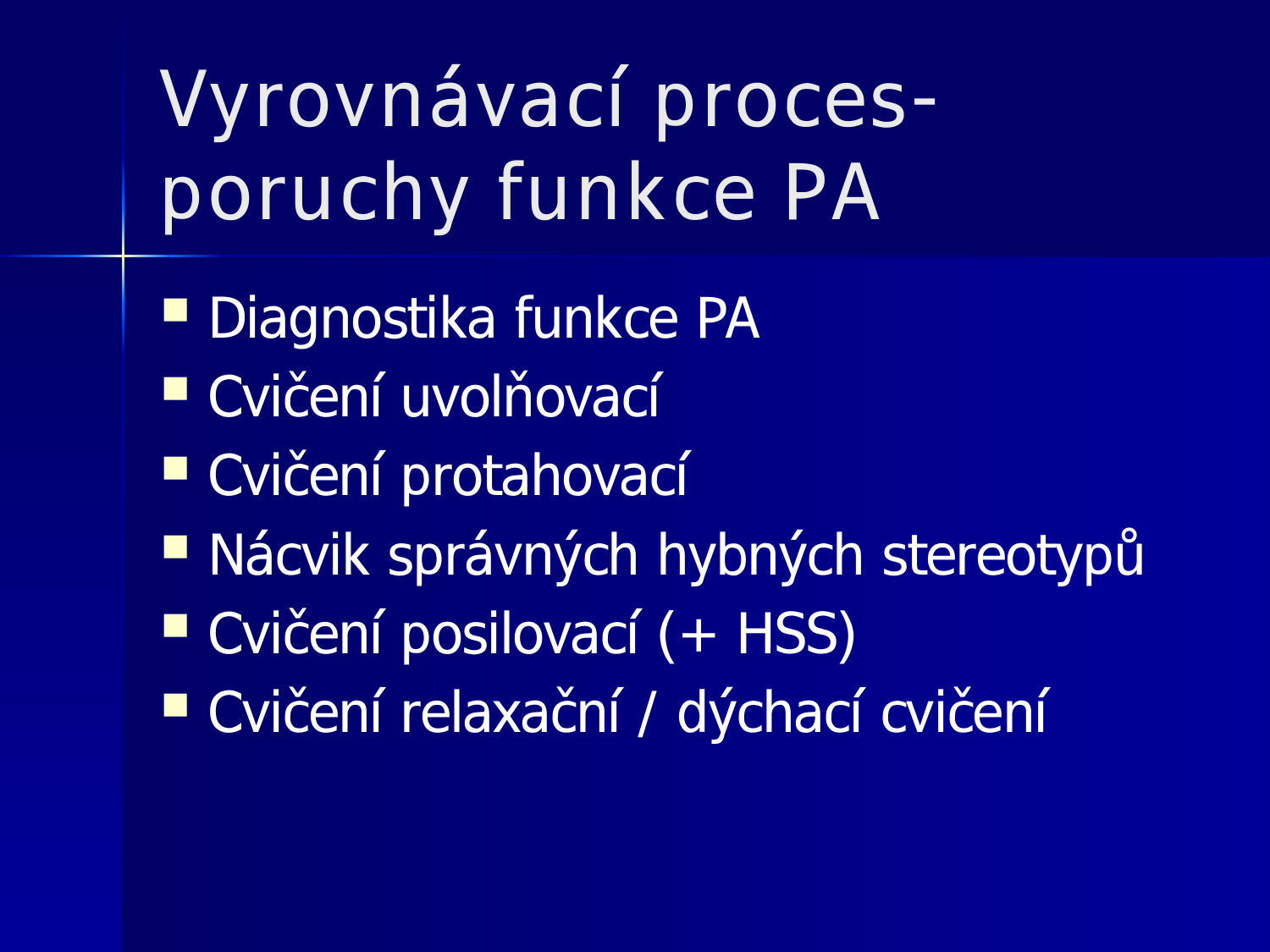

# Vyrovnávací proces- poruchy funkce PA
Diagnostika funkce PA
Cvičení uvolňovací
Cvičení protahovací
Nácvik správných hybných stereotypů
Cvičení posilovací (+ HSS)
Cvičení relaxační / dýchací cvičení